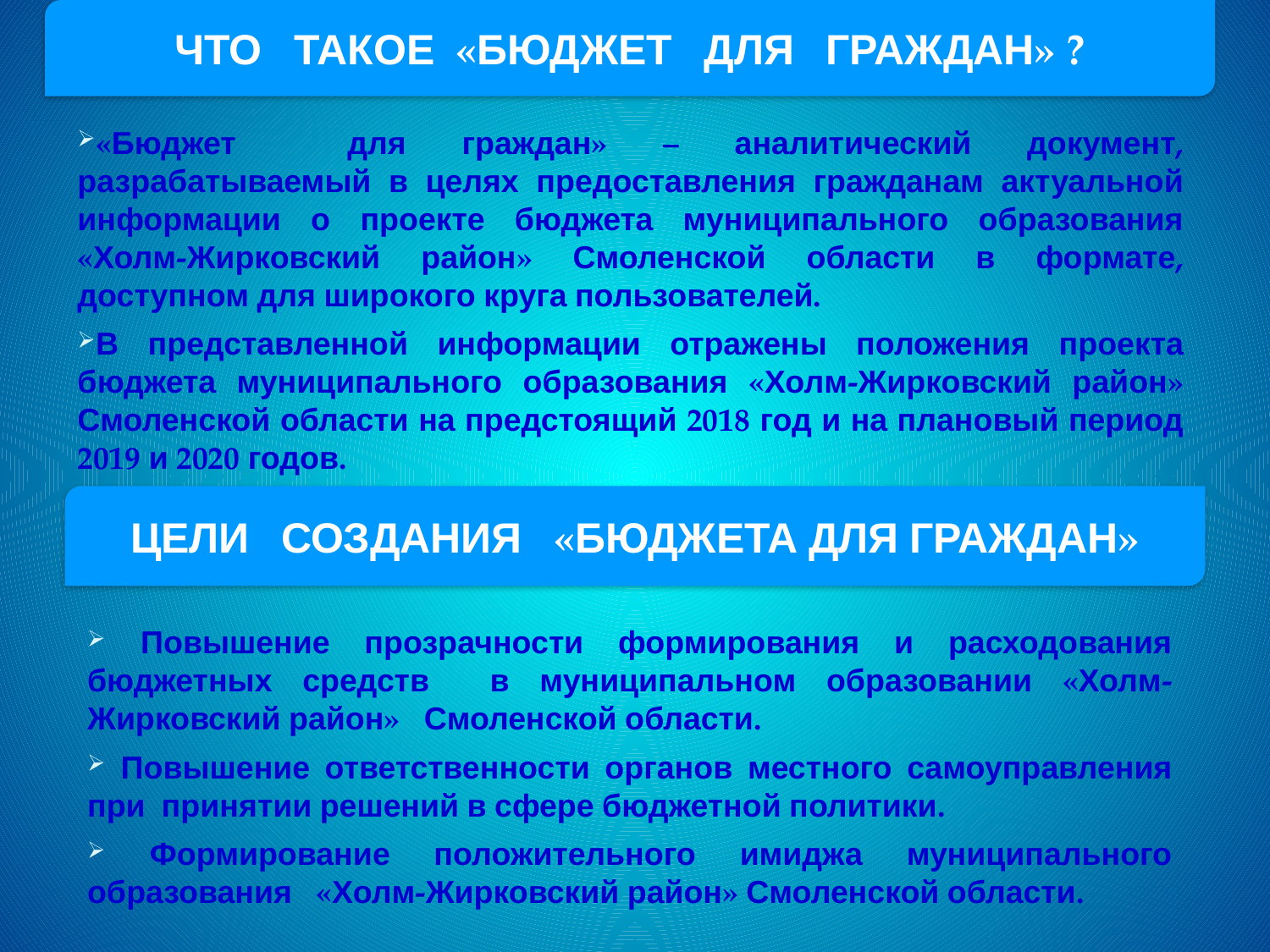

ЧТО   ТАКОЕ  «БЮДЖЕТ   ДЛЯ   ГРАЖДАН» ?
«Бюджет  для граждан» – аналитический документ, разрабатываемый в целях предоставления гражданам актуальной информации о проекте бюджета муниципального образования «Холм-Жирковский район» Смоленской области в формате, доступном для широкого круга пользователей.
В представленной информации отражены положения проекта бюджета муниципального образования «Холм-Жирковский район» Смоленской области на предстоящий 2018 год и на плановый период 2019 и 2020 годов.
ЦЕЛИ   СОЗДАНИЯ   «БЮДЖЕТА ДЛЯ ГРАЖДАН»
 Повышение прозрачности формирования и расходования бюджетных средств  в муниципальном образовании «Холм-Жирковский район»   Смоленской области.
 Повышение ответственности органов местного самоуправления при  принятии решений в сфере бюджетной политики.
 Формирование положительного имиджа муниципального образования   «Холм-Жирковский район» Смоленской области.
4